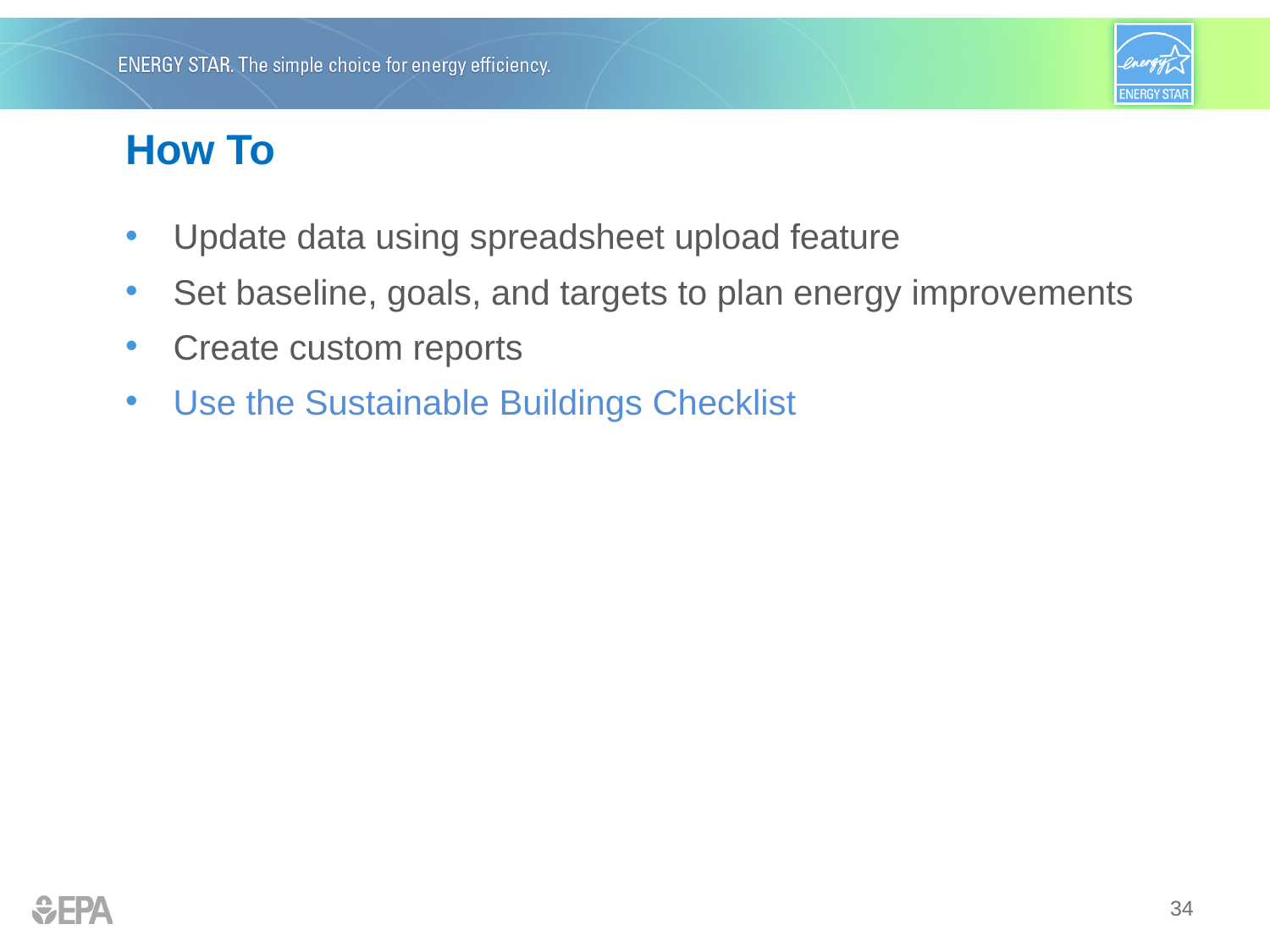

# How To
Update data using spreadsheet upload feature
Set baseline, goals, and targets to plan energy improvements
Create custom reports
Use the Sustainable Buildings Checklist

34